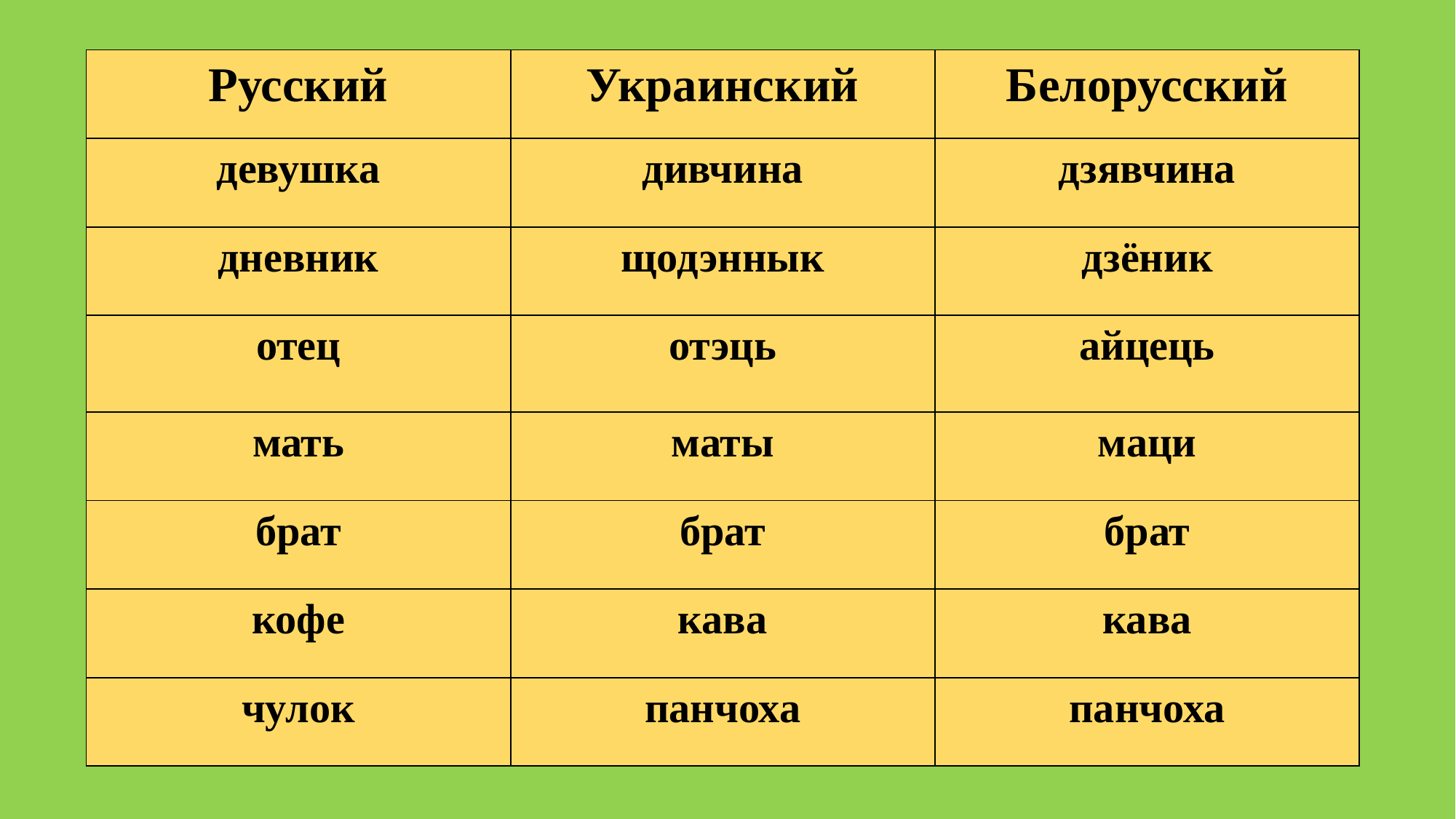

| Русский | Украинский | Белорусский |
| --- | --- | --- |
| девушка | дивчина | дзявчина |
| дневник | щодэннык | дзёник |
| отец | отэць | айцець |
| мать | маты | маци |
| брат | брат | брат |
| кофе | кава | кава |
| чулок | панчоха | панчоха |